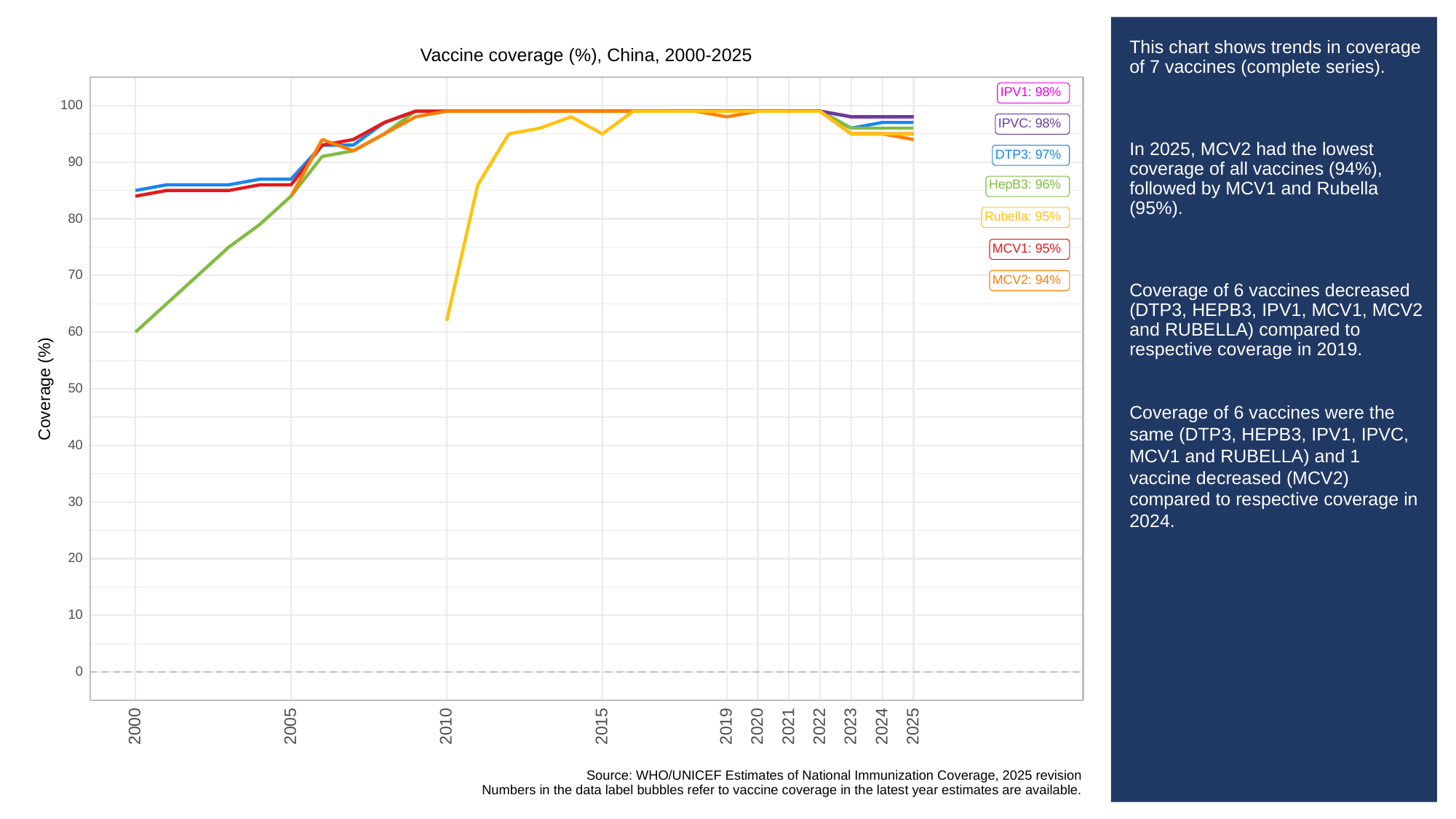

# This chart shows trends in coverage of 7 vaccines (complete series).

In 2025, MCV2 had the lowest coverage of all vaccines (94%), followed by MCV1 and Rubella (95%).

Coverage of 6 vaccines decreased (DTP3, HEPB3, IPV1, MCV1, MCV2 and RUBELLA) compared to respective coverage in 2019.

Coverage of 6 vaccines were the same (DTP3, HEPB3, IPV1, IPVC, MCV1 and RUBELLA) and 1 vaccine decreased (MCV2) compared to respective coverage in 2024.

Vaccine coverage (%), China, 2000-2025

IPV1: 98%

100

IPVC: 98%

DTP3: 97%
90

HepB3: 96%

Rubella: 95%
80

MCV1: 95%

70
MCV2: 94%

60

Coverage (%)
50

40

30

20

10

0

2023
2000
2005
2010
2015
2019
2020
2021
2022
2024
2025
Source: WHO/UNICEF Estimates of National Immunization Coverage, 2025 revision
Numbers in the data label bubbles refer to vaccine coverage in the latest year estimates are available.